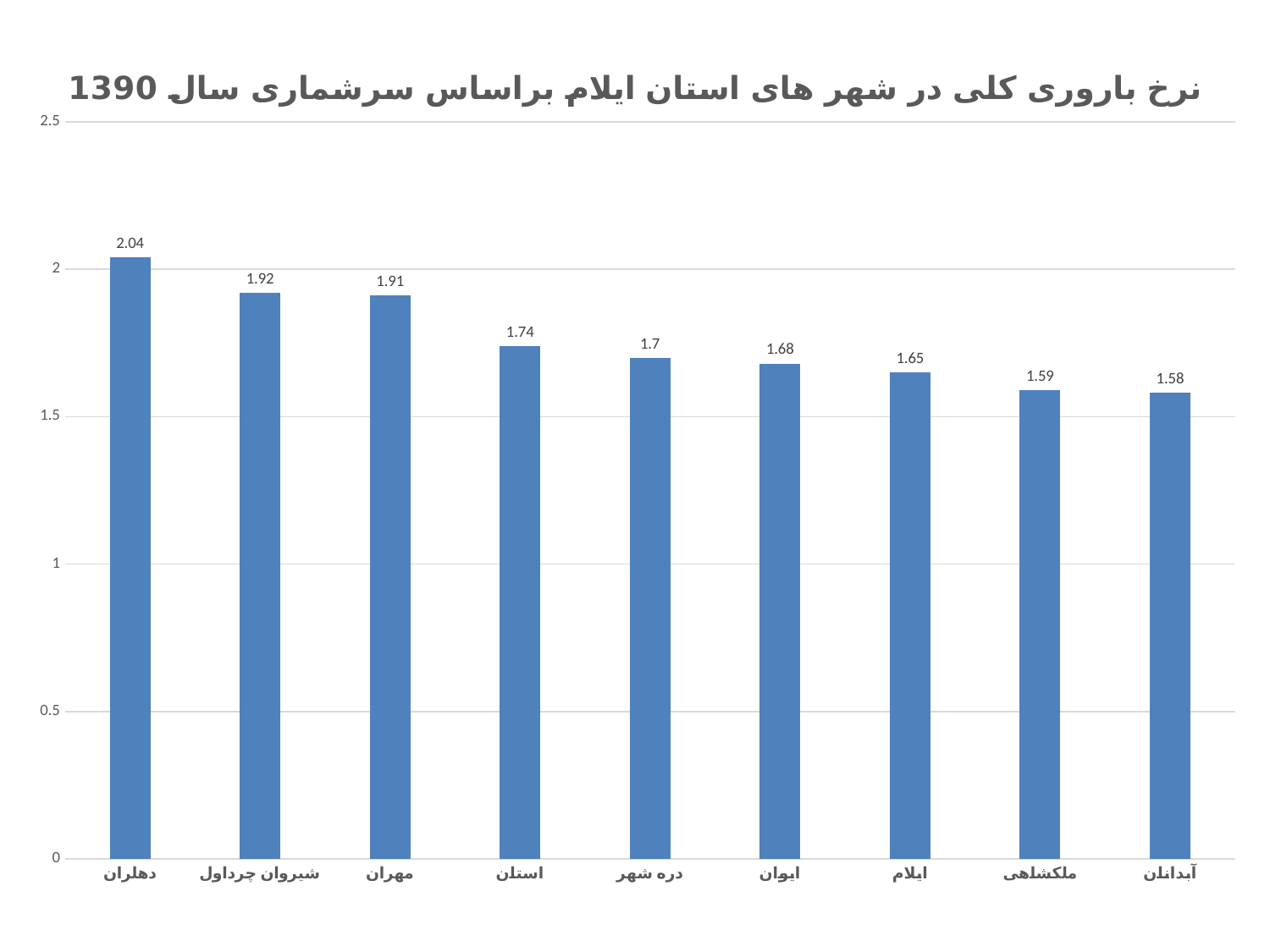

### Chart: نرخ باروری کلی در شهر های استان ایلام براساس سرشماری سال 1390

| Category |  |
|---|---|
| دهلران | 2.04 |
| شیروان چرداول | 1.92 |
| مهران | 1.91 |
| استان | 1.74 |
| دره شهر | 1.7 |
| ایوان | 1.68 |
| ایلام | 1.65 |
| ملکشاهی | 1.59 |
| آبدانان | 1.58 |